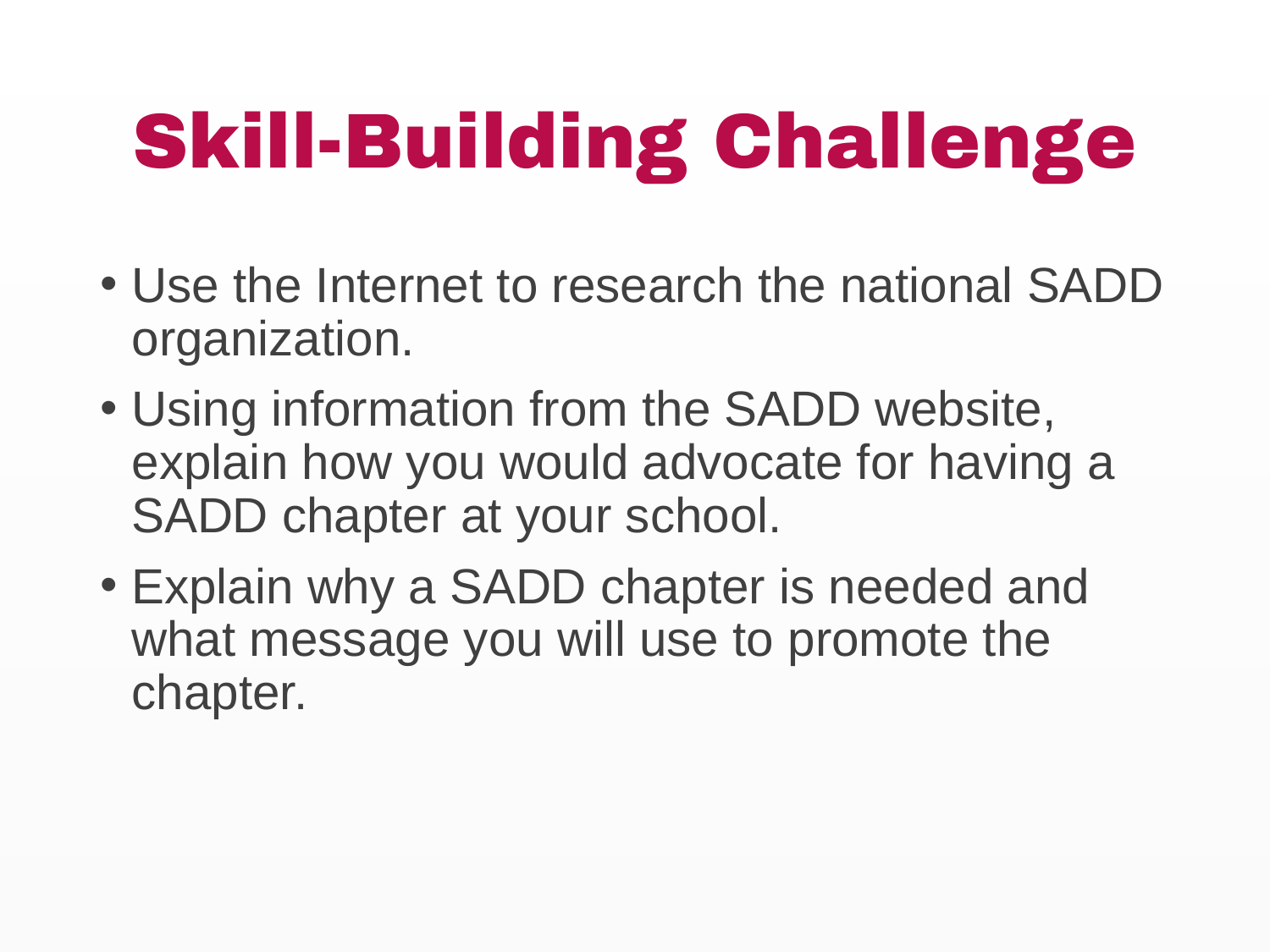

# Skill-Building Challenge
Use the Internet to research the national SADD organization.
Using information from the SADD website, explain how you would advocate for having a SADD chapter at your school.
Explain why a SADD chapter is needed and what message you will use to promote the chapter.